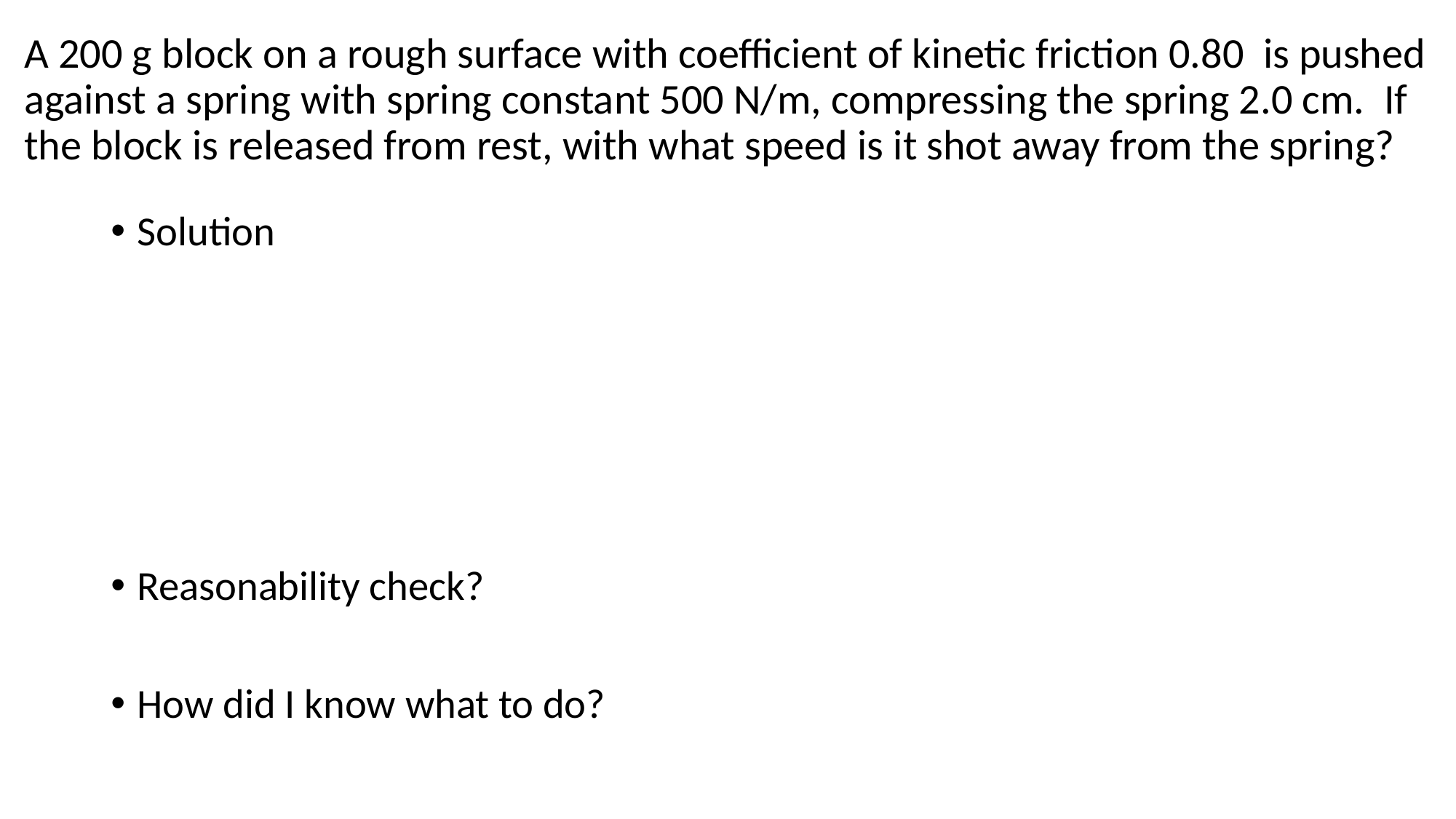

# A 200 g block on a rough surface with coefficient of kinetic friction 0.80  is pushed against a spring with spring constant 500 N/m, compressing the spring 2.0 cm.  If the block is released from rest, with what speed is it shot away from the spring?
Solution

Reasonability check?

How did I know what to do?